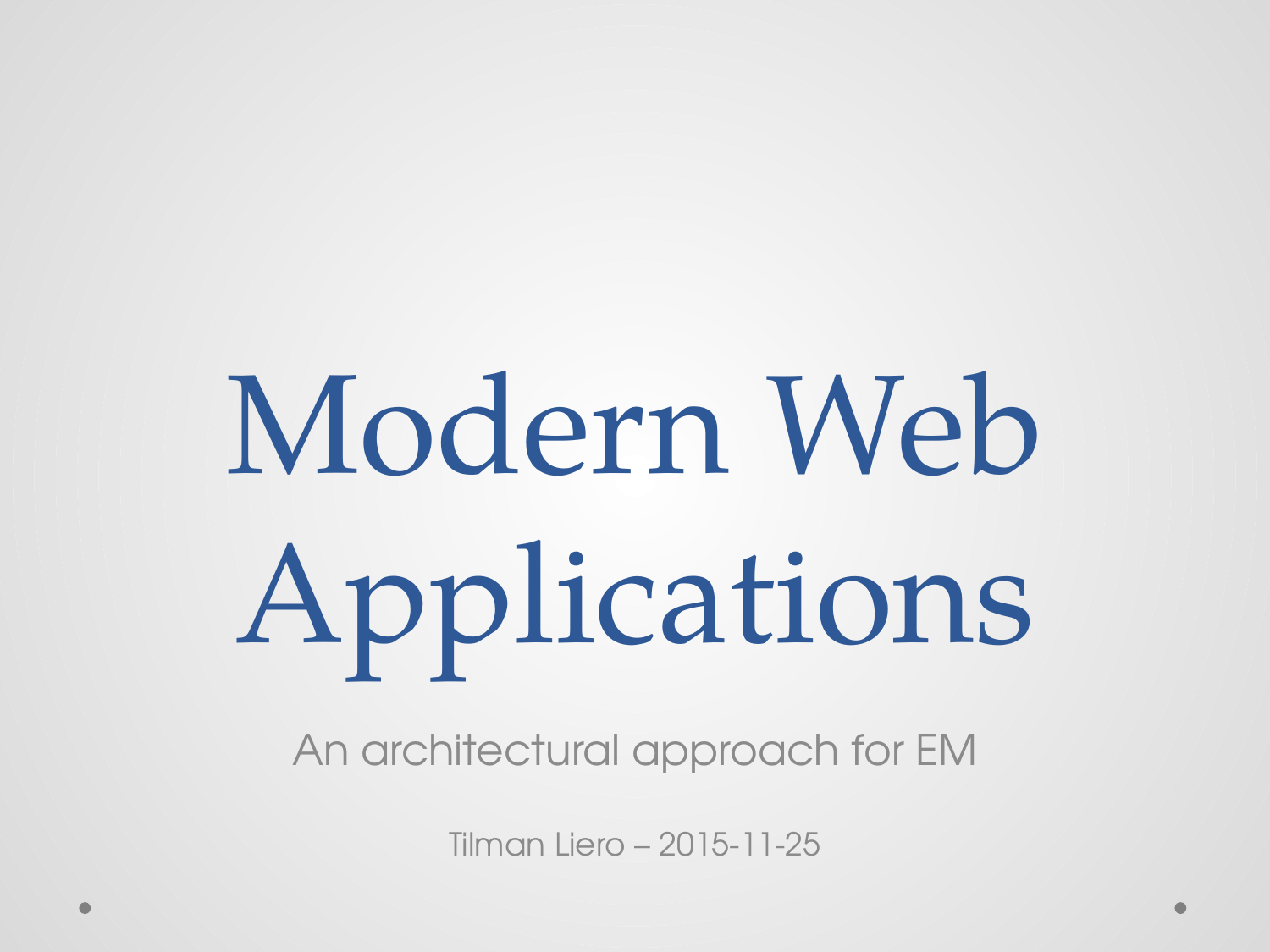

# Modern Web Applications
An architectural approach for EM

Tilman Liero – 2015-11-25